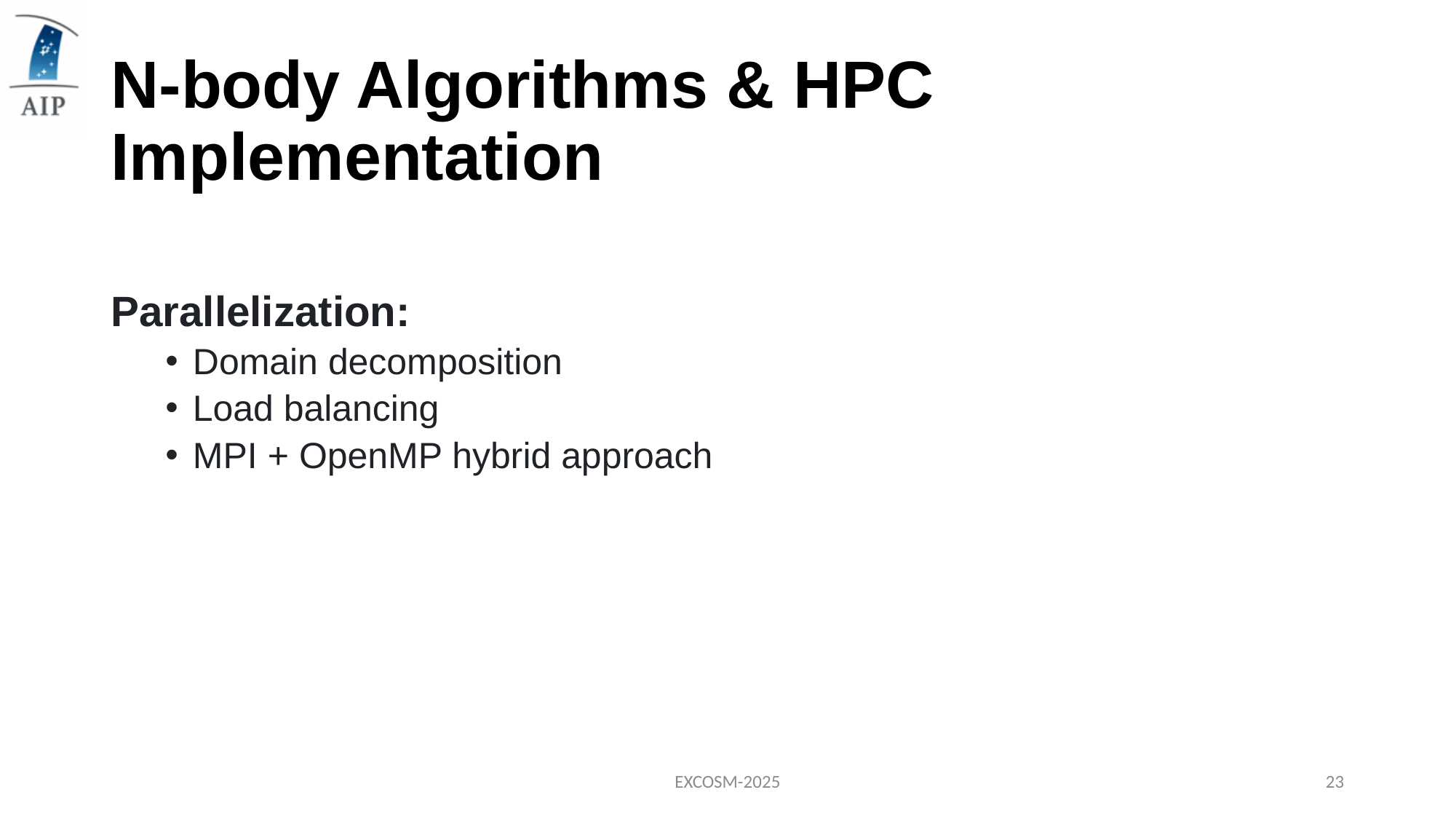

# N-body Algorithms & HPC Implementation

Parallelization:
Domain decomposition
Load balancing
MPI + OpenMP hybrid approach

EXCOSM-2025
23